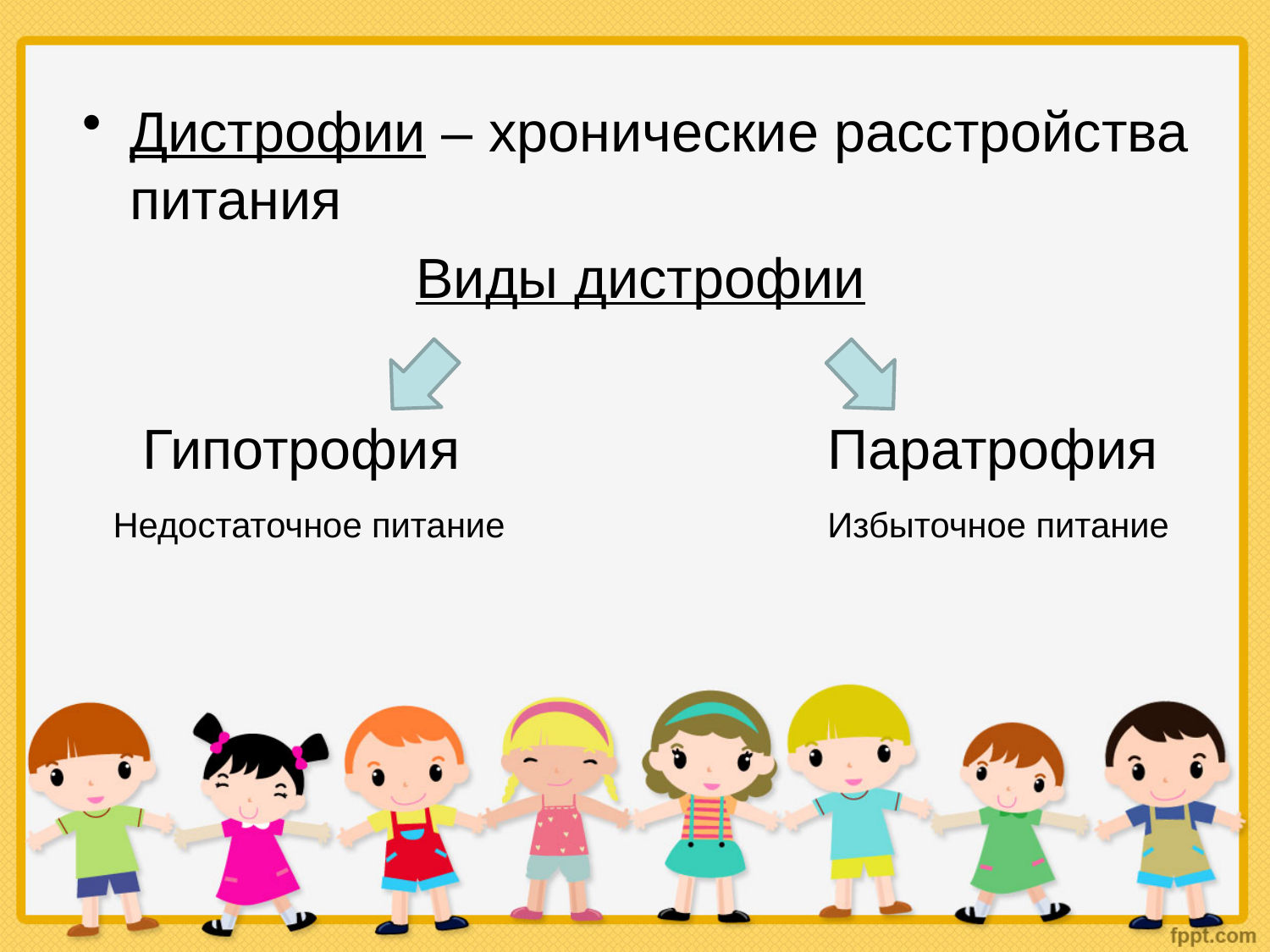

Дистрофии – хронические расстройства питания
Виды дистрофии

Гипотрофия
Паратрофия
Недостаточное питание
Избыточное питание